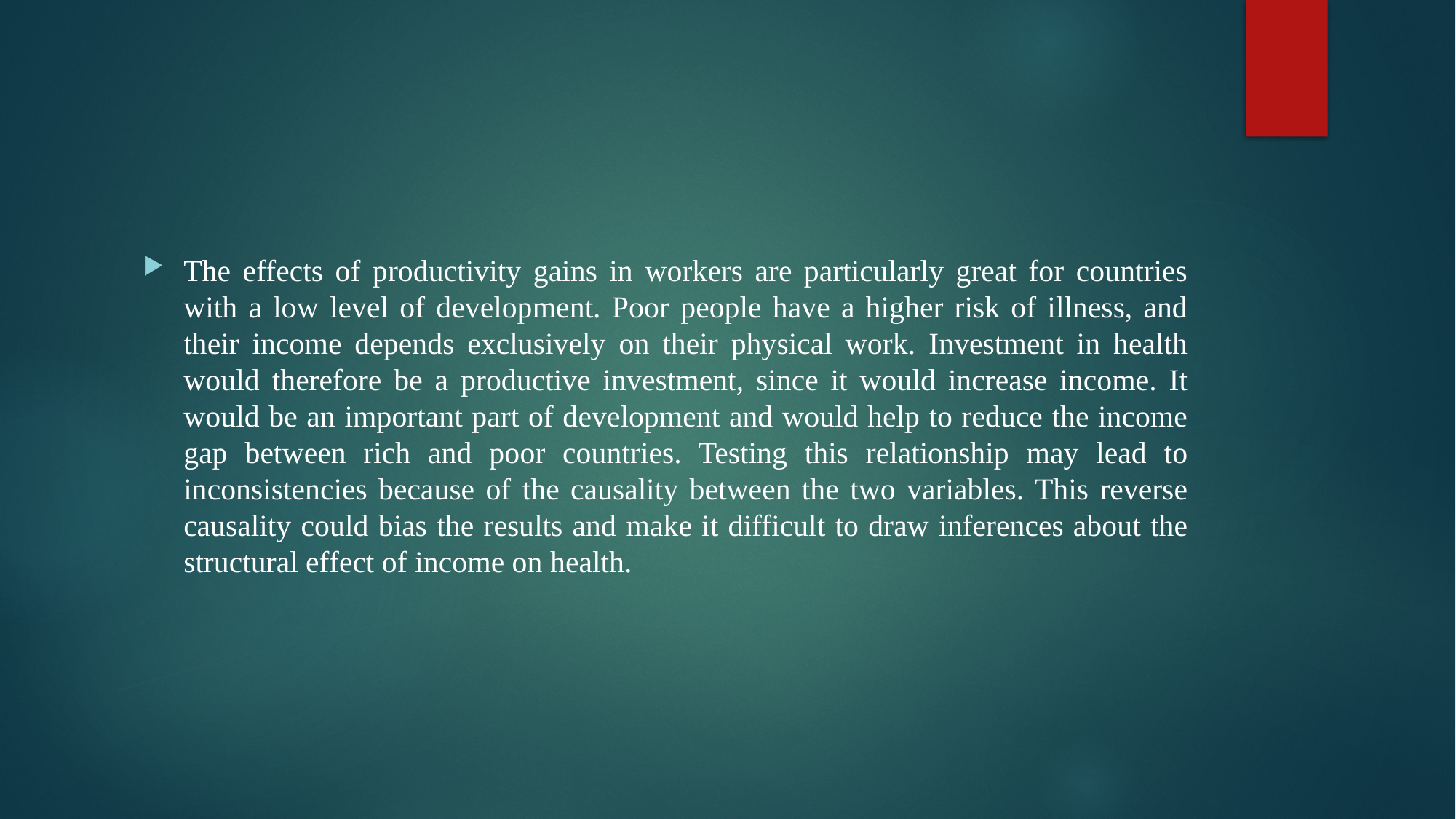

The effects of productivity gains in workers are particularly great for countries with a low level of development. Poor people have a higher risk of illness, and their income depends exclusively on their physical work. Investment in health would therefore be a productive investment, since it would increase income. It would be an important part of development and would help to reduce the income gap between rich and poor countries. Testing this relationship may lead to inconsistencies because of the causality between the two variables. This reverse causality could bias the results and make it difficult to draw inferences about the structural effect of income on health.